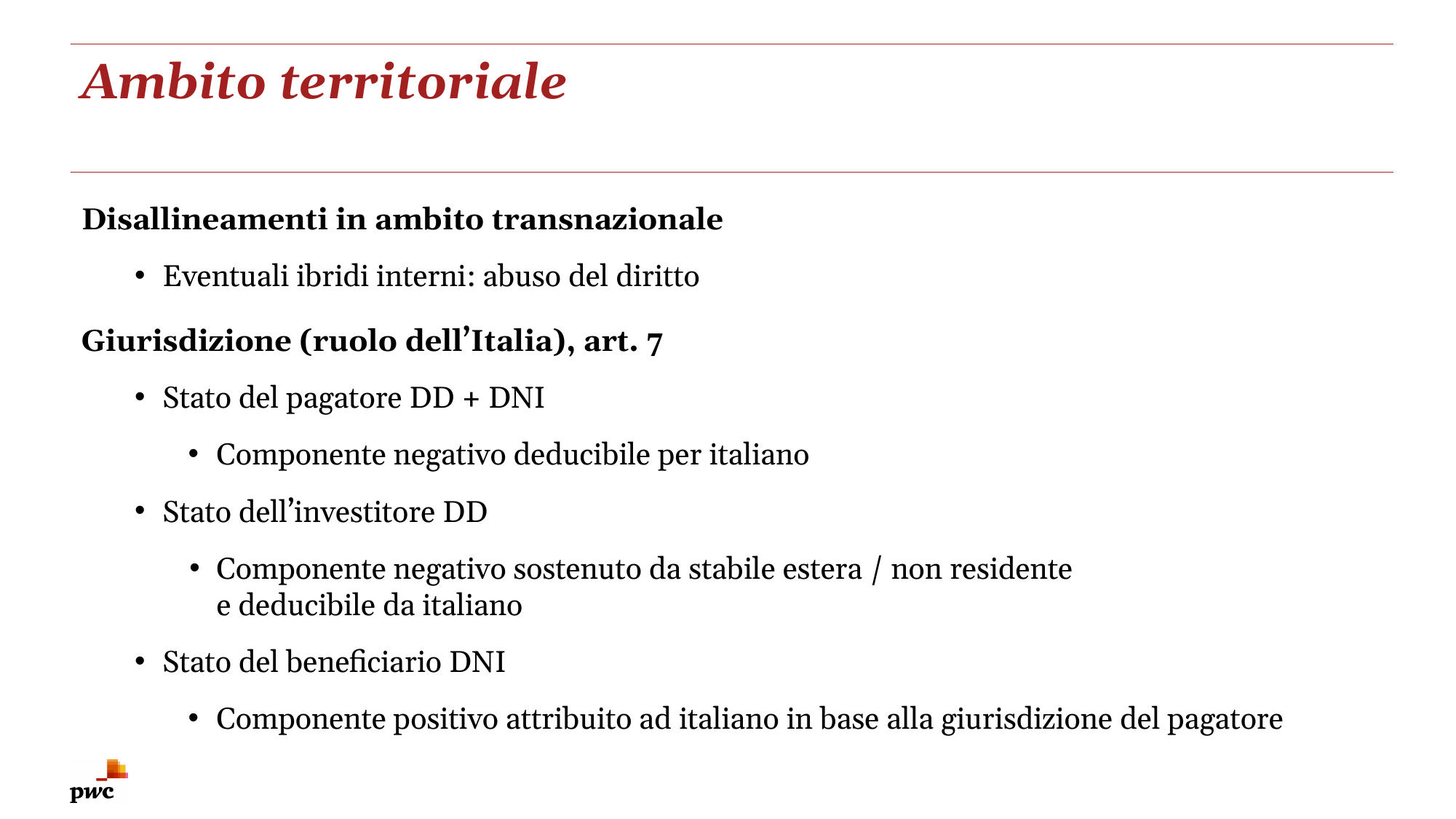

# Ambito territoriale
Disallineamenti in ambito transnazionale
Eventuali ibridi interni: abuso del diritto
Giurisdizione (ruolo dell’Italia), art. 7
Stato del pagatore DD + DNI
Componente negativo deducibile per italiano
Stato dell’investitore DD
Componente negativo sostenuto da stabile estera / non residente
e deducibile da italiano
Stato del beneficiario DNI
Componente positivo attribuito ad italiano in base alla giurisdizione del pagatore